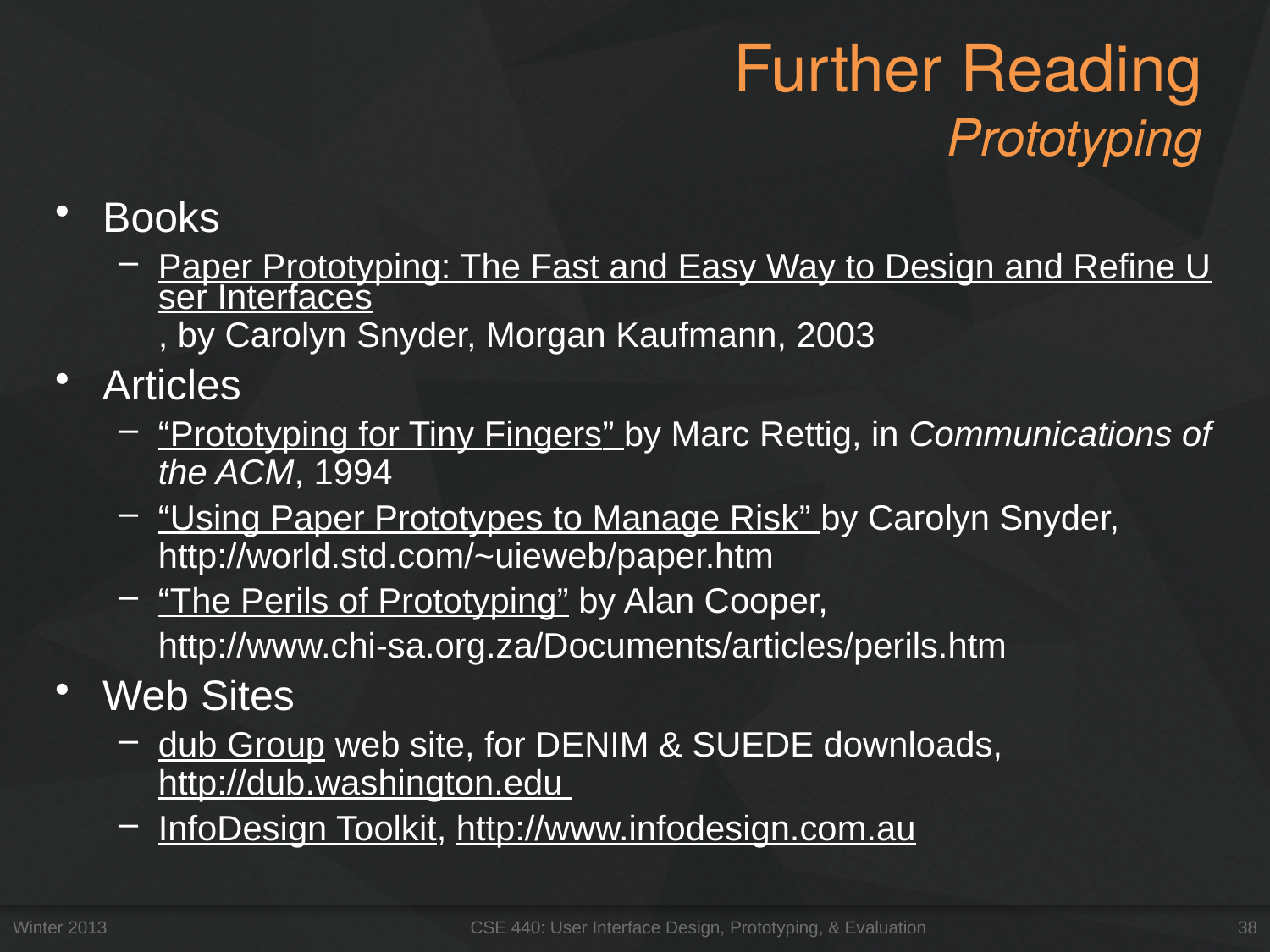

# Further Reading Prototyping
Books
Paper Prototyping: The Fast and Easy Way to Design and Refine User Interfaces, by Carolyn Snyder, Morgan Kaufmann, 2003
Articles
“Prototyping for Tiny Fingers” by Marc Rettig, in Communications of the ACM, 1994
“Using Paper Prototypes to Manage Risk” by Carolyn Snyder, http://world.std.com/~uieweb/paper.htm
“The Perils of Prototyping” by Alan Cooper,
	http://www.chi-sa.org.za/Documents/articles/perils.htm
Web Sites
dub Group web site, for DENIM & SUEDE downloads, http://dub.washington.edu
InfoDesign Toolkit, http://www.infodesign.com.au
Winter 2013
CSE 440: User Interface Design, Prototyping, & Evaluation
38